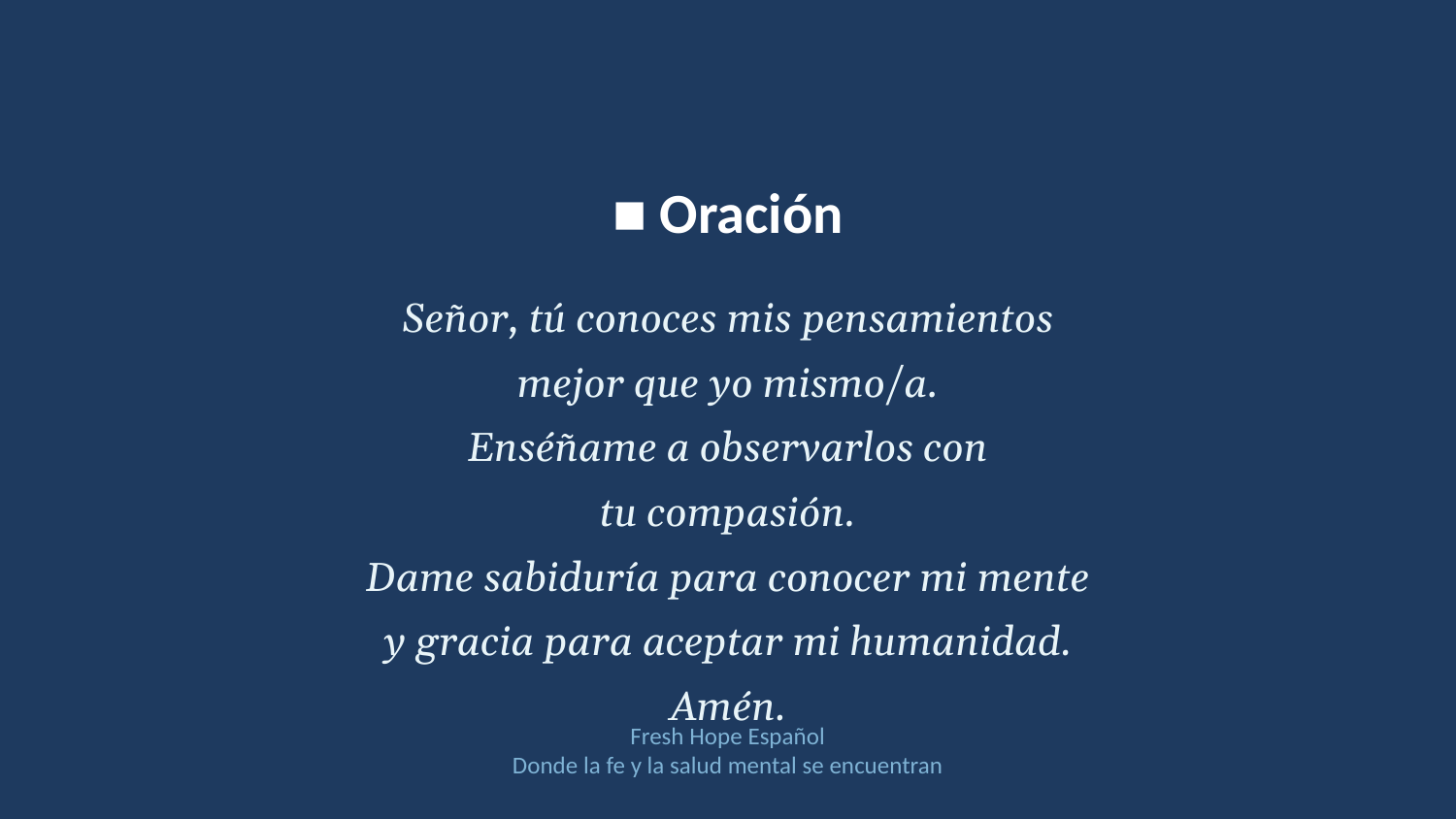

■ Oración
Señor, tú conoces mis pensamientos
mejor que yo mismo/a.
Enséñame a observarlos con
tu compasión.
Dame sabiduría para conocer mi mente
y gracia para aceptar mi humanidad.
Amén.
Fresh Hope Español
Donde la fe y la salud mental se encuentran